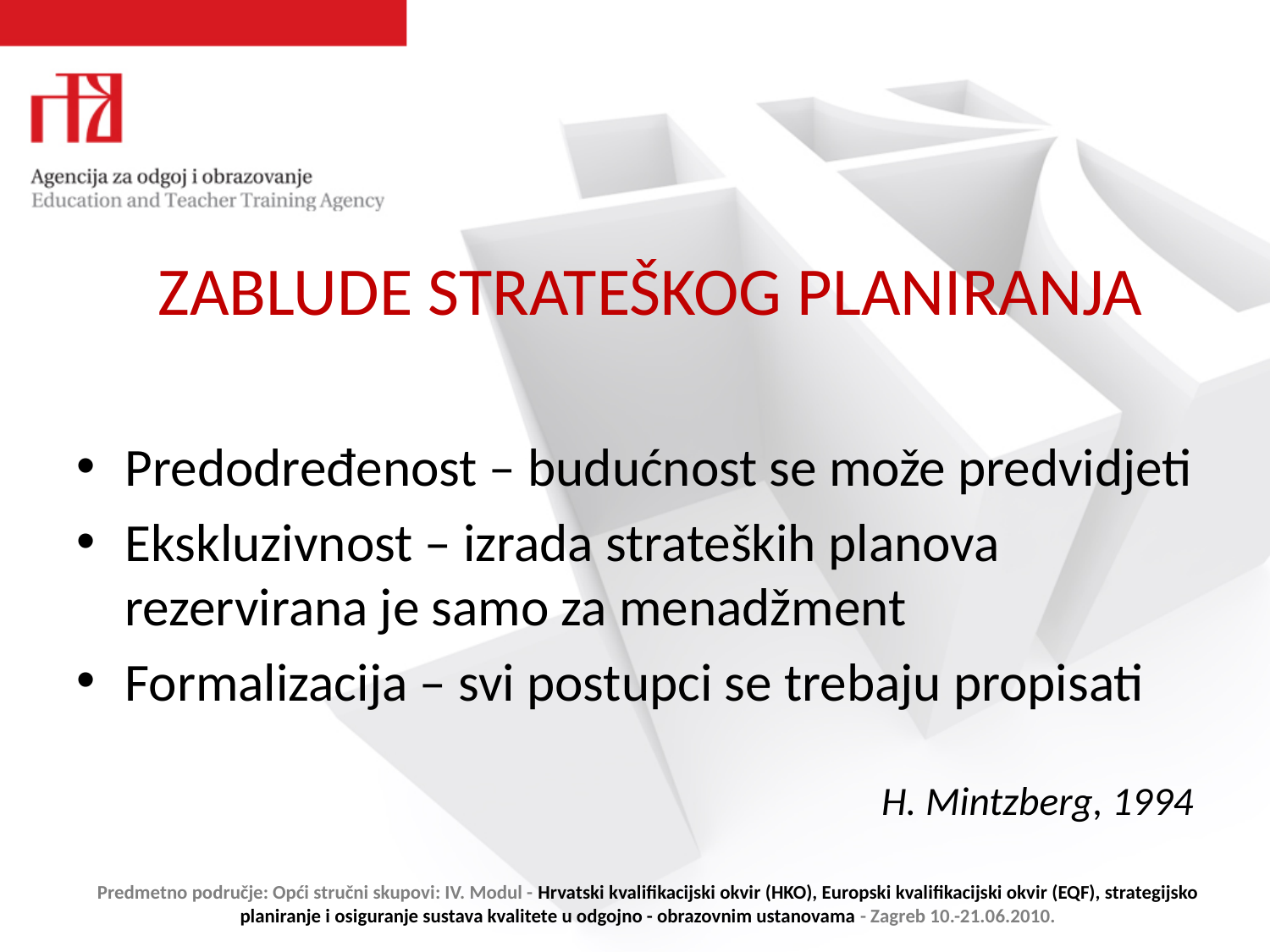

# ZABLUDE STRATEŠKOG PLANIRANJA
Predodređenost – budućnost se može predvidjeti
Ekskluzivnost – izrada strateških planova rezervirana je samo za menadžment
Formalizacija – svi postupci se trebaju propisati

H. Mintzberg, 1994